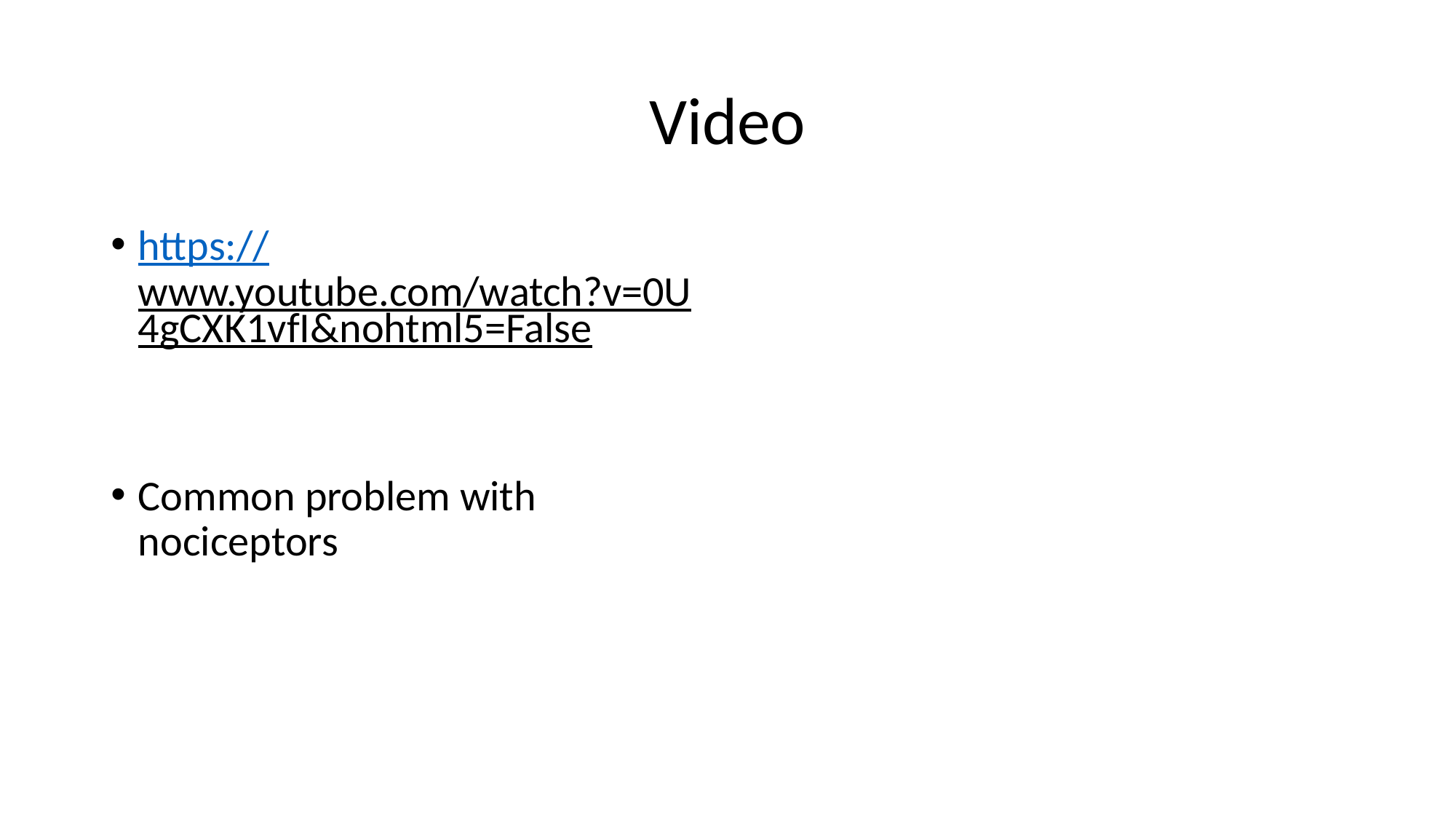

# Video
https://www.youtube.com/watch?v=0U4gCXK1vfI&nohtml5=False

Common problem with nociceptors